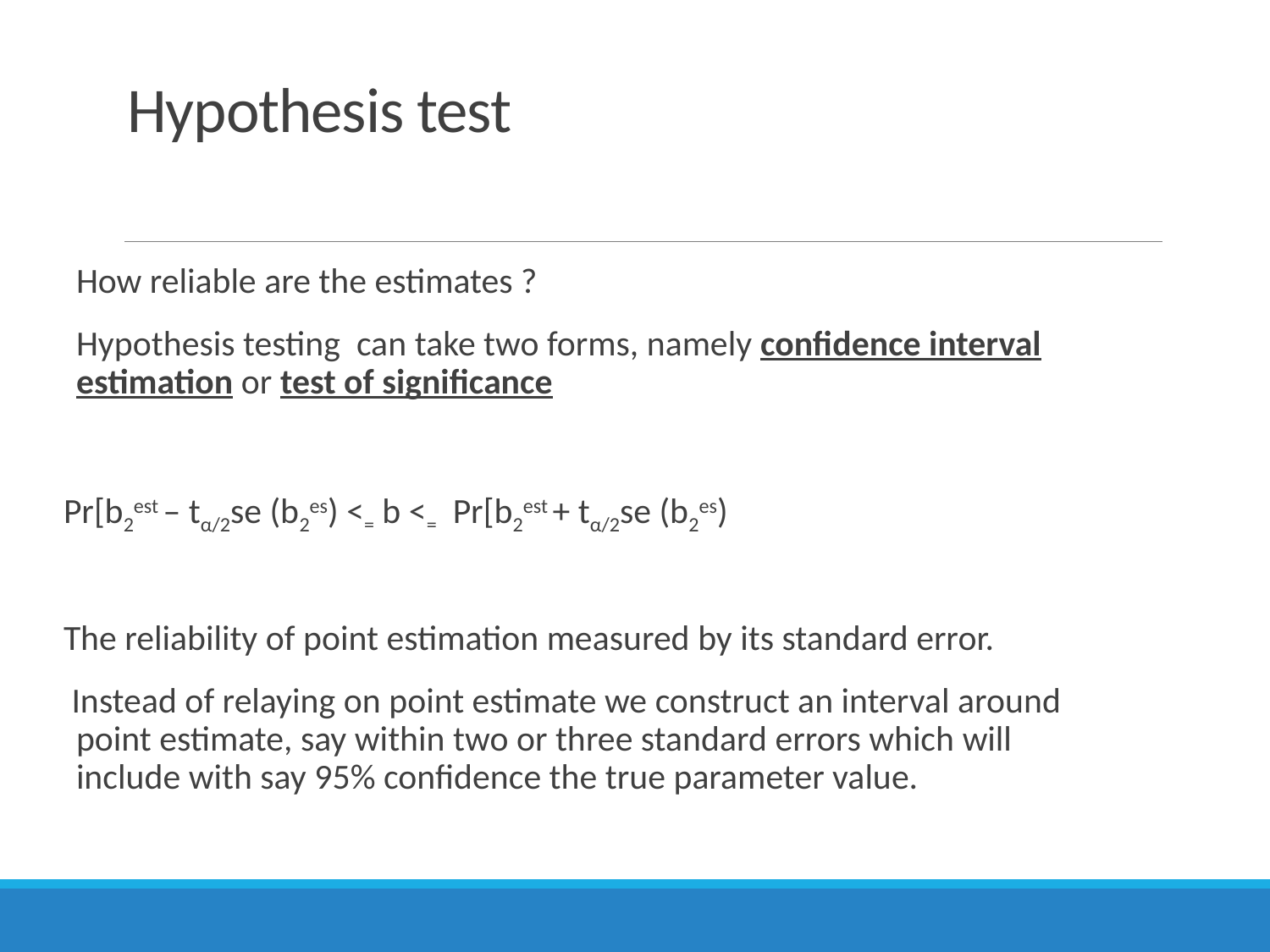

# Hypothesis test
How reliable are the estimates ?
Hypothesis testing  can take two forms, namely confidence interval estimation or test of significance

Pr[b2est – tα/2se (b2es) <= b <=  Pr[b2est + tα/2se (b2es)

The reliability of point estimation measured by its standard error.
 Instead of relaying on point estimate we construct an interval around point estimate, say within two or three standard errors which will include with say 95% confidence the true parameter value.